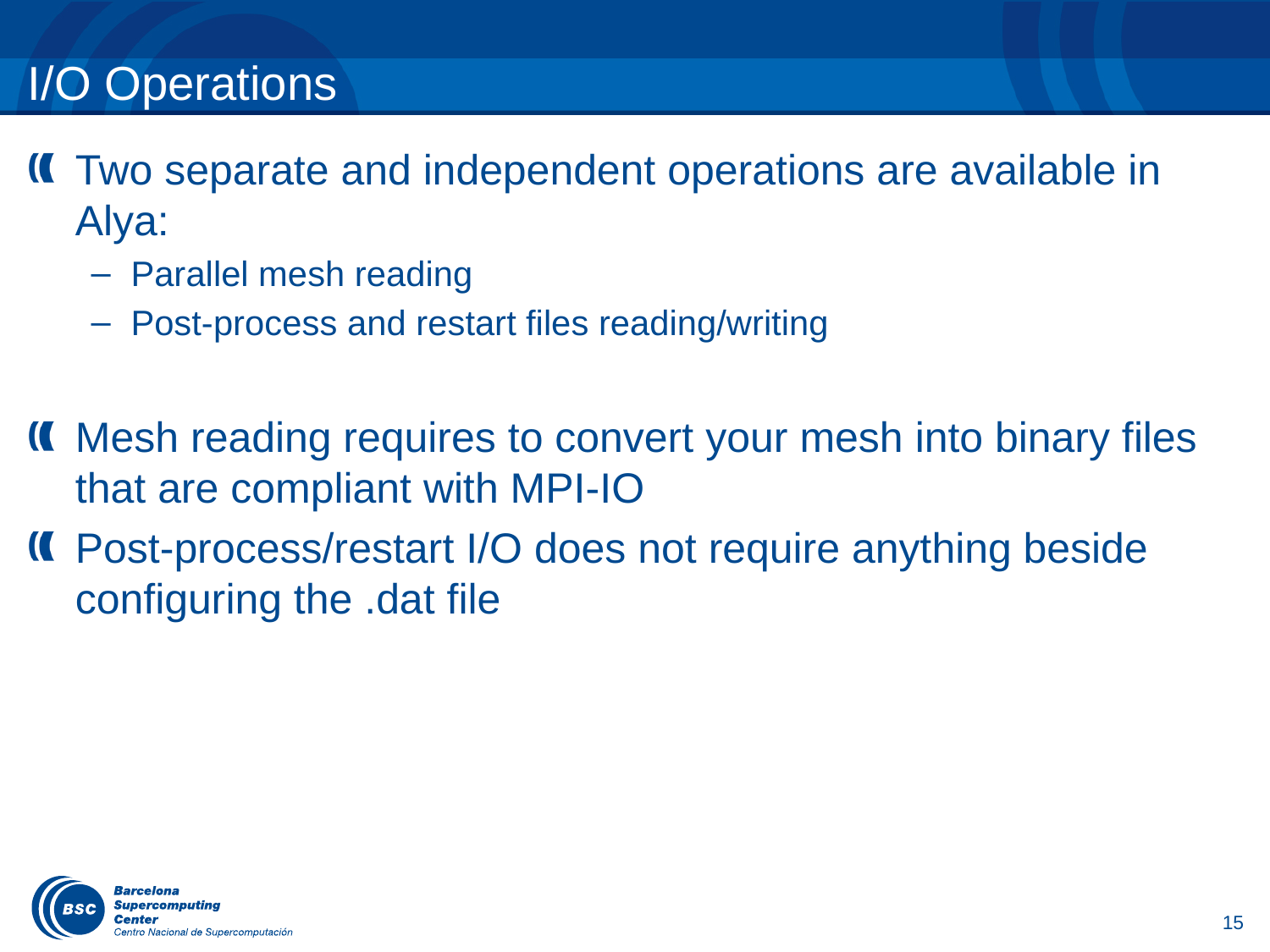

# I/O Operations
Two separate and independent operations are available in Alya:
Parallel mesh reading
Post-process and restart files reading/writing

Mesh reading requires to convert your mesh into binary files that are compliant with MPI-IO
Post-process/restart I/O does not require anything beside configuring the .dat file
15